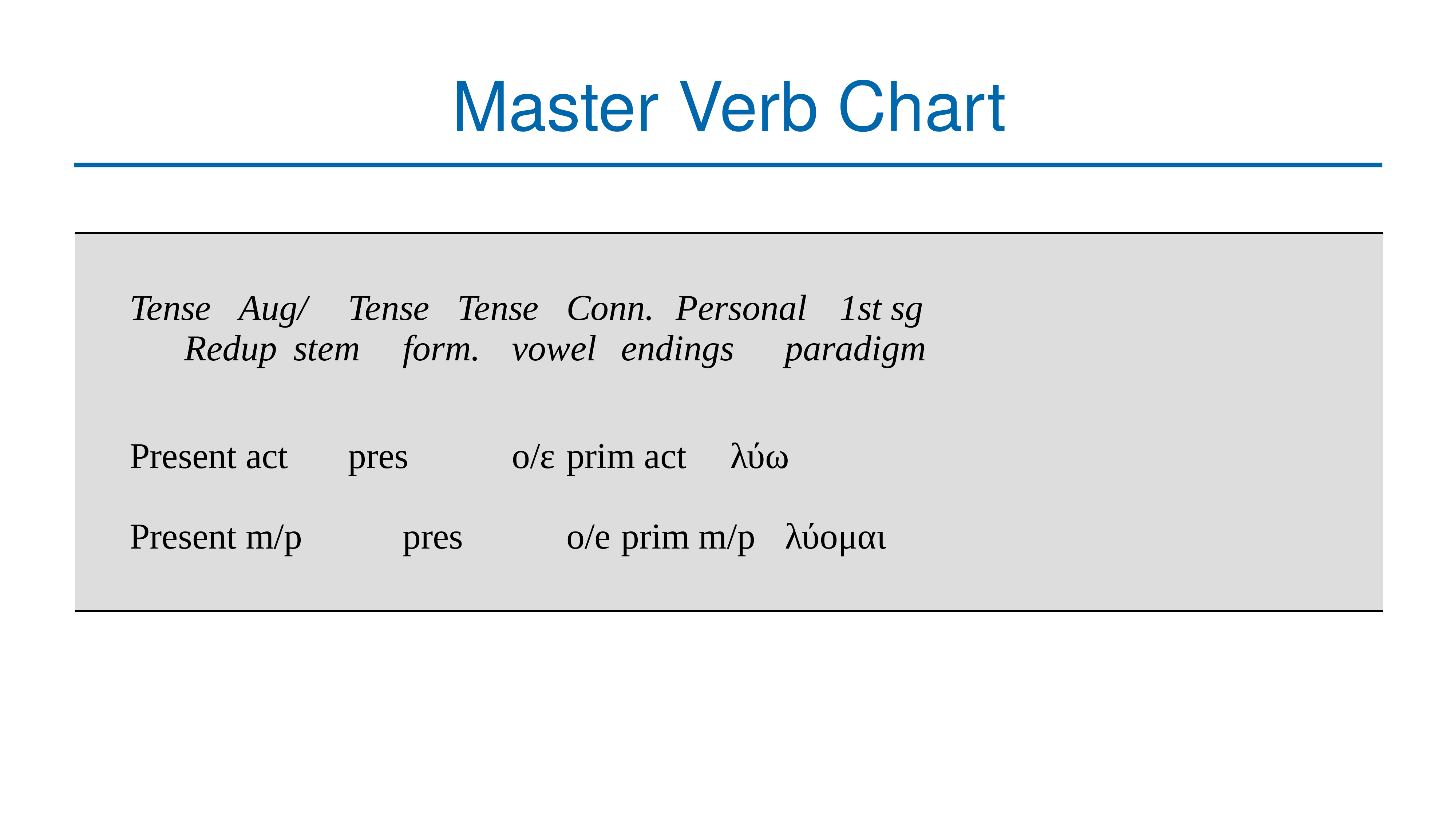

# Master Verb Chart
| Tense Aug/ Tense Tense Conn. Personal 1st sg Redup stem form. vowel endings paradigm Present act pres ο/ε prim act λύω Present m/p pres o/e prim m/p λύομαι |
| --- |